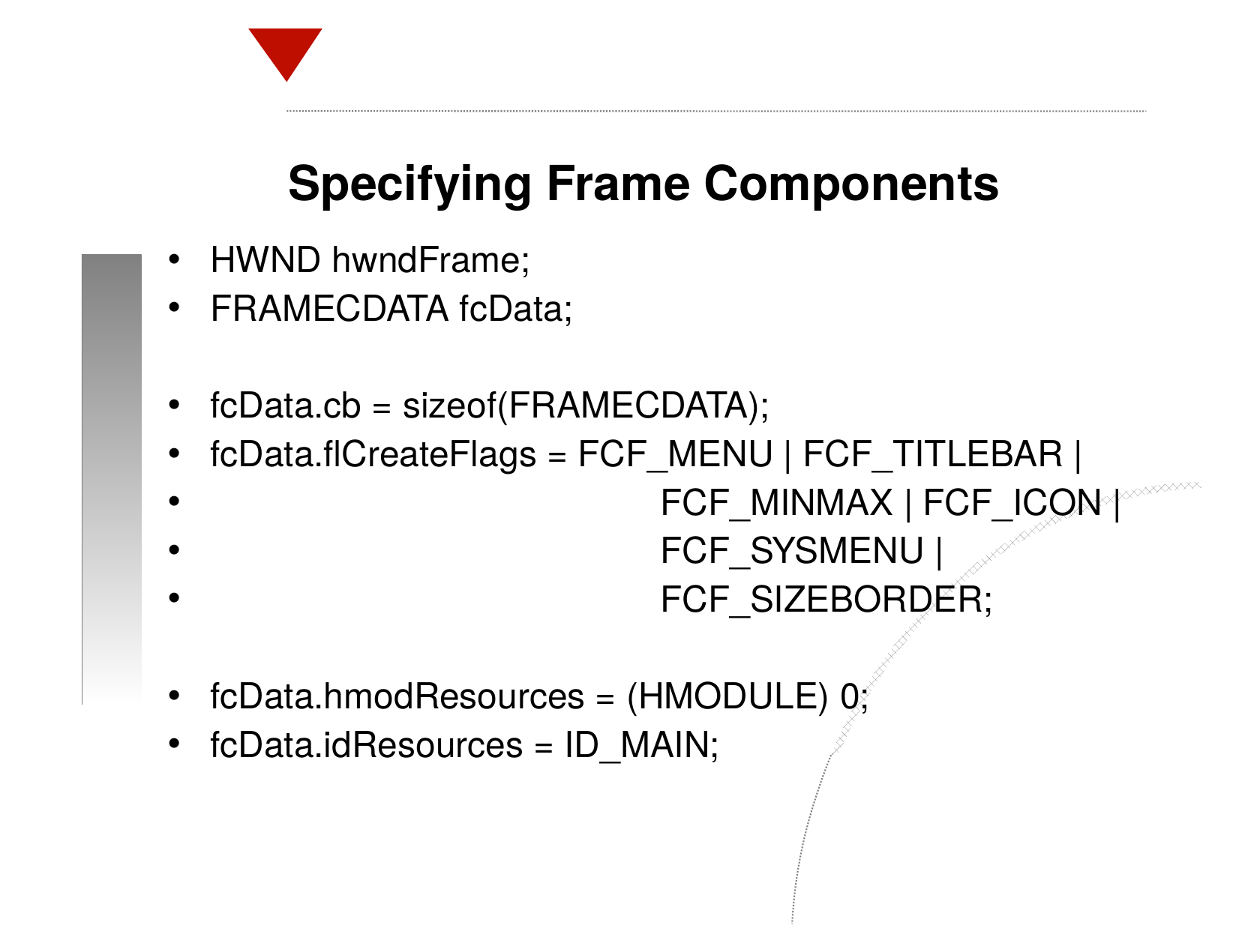

Specifying Frame Components
HWND hwndFrame;
FRAMECDATA fcData;

fcData.cb = sizeof(FRAMECDATA);
fcData.flCreateFlags = FCF_MENU | FCF_TITLEBAR |
				FCF_MINMAX | FCF_ICON |
			 	FCF_SYSMENU |
				FCF_SIZEBORDER;

fcData.hmodResources = (HMODULE) 0;
fcData.idResources = ID_MAIN;